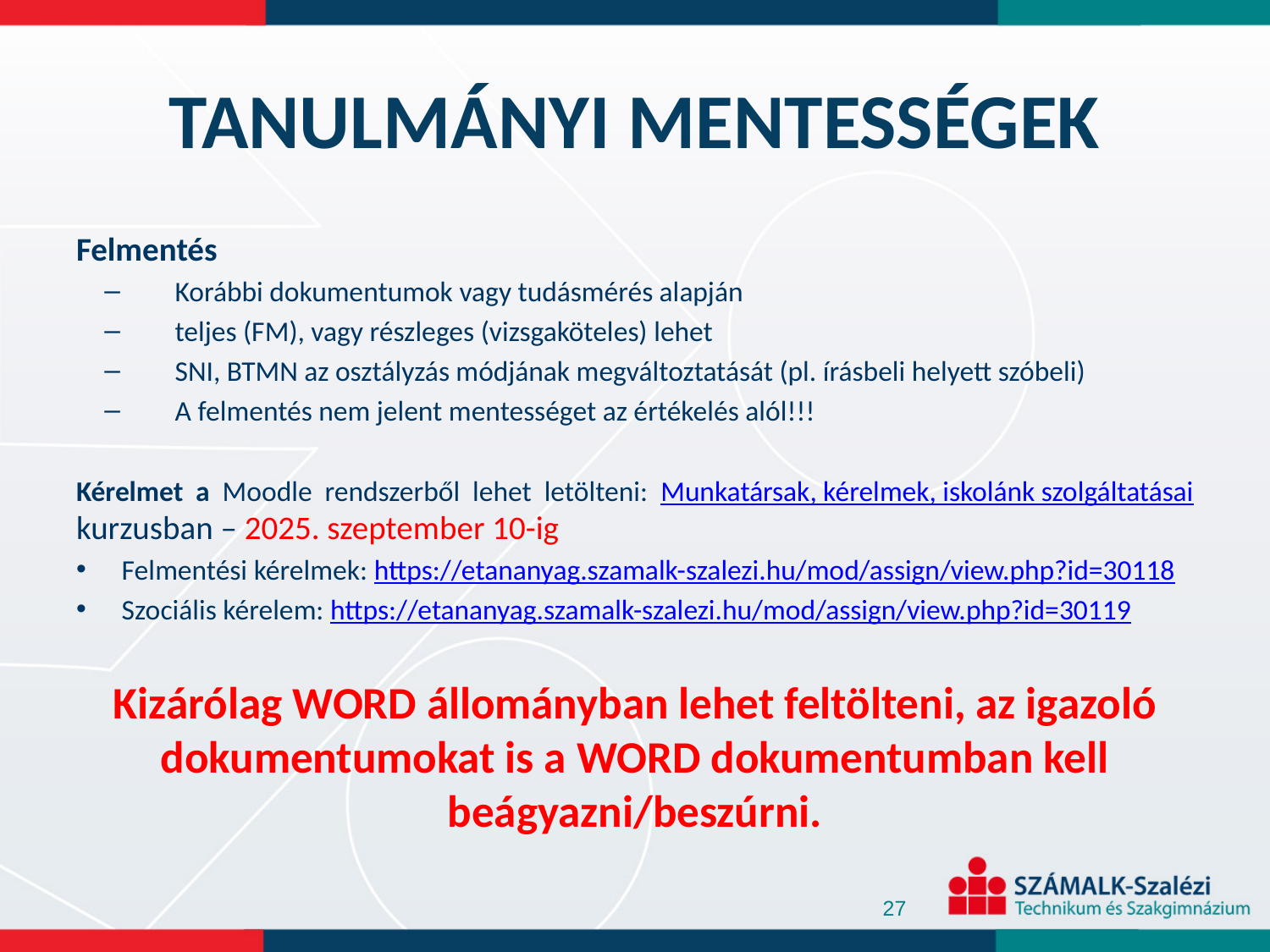

# TANULMÁNYI MENTESSÉGEK
Felmentés
Korábbi dokumentumok vagy tudásmérés alapján
teljes (FM), vagy részleges (vizsgaköteles) lehet
SNI, BTMN az osztályzás módjának megváltoztatását (pl. írásbeli helyett szóbeli)
A felmentés nem jelent mentességet az értékelés alól!!!

Kérelmet a Moodle rendszerből lehet letölteni: Munkatársak, kérelmek, iskolánk szolgáltatásai kurzusban – 2025. szeptember 10-ig
Felmentési kérelmek: https://etananyag.szamalk-szalezi.hu/mod/assign/view.php?id=30118
Szociális kérelem: https://etananyag.szamalk-szalezi.hu/mod/assign/view.php?id=30119

Kizárólag WORD állományban lehet feltölteni, az igazoló dokumentumokat is a WORD dokumentumban kell beágyazni/beszúrni.
27